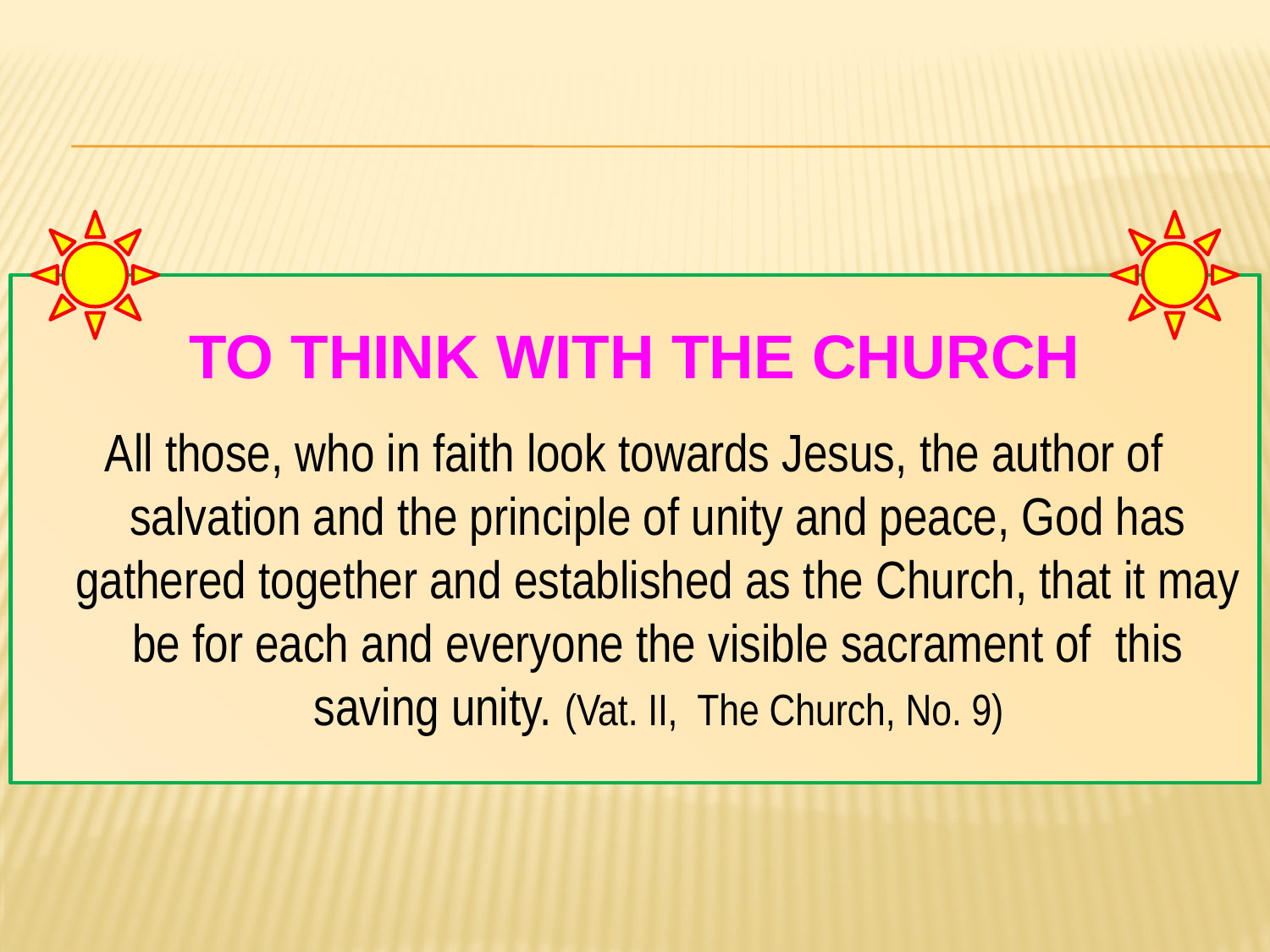

# To Think with the Church
All those, who in faith look towards Jesus, the author of salvation and the principle of unity and peace, God has gathered together and established as the Church, that it may be for each and everyone the visible sacrament of  this saving unity. (Vat. II,  The Church, No. 9)